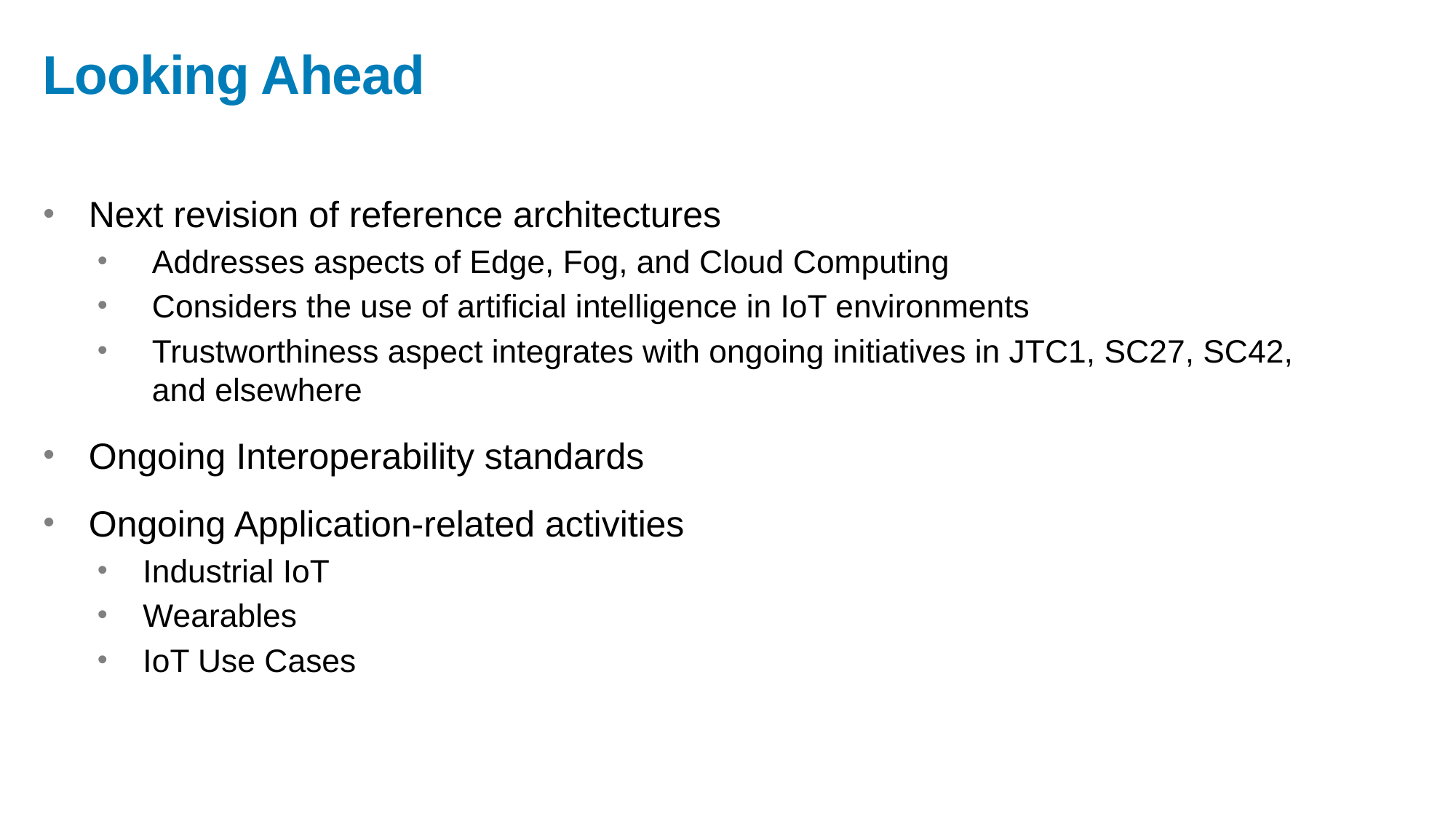

# Looking Ahead
Next revision of reference architectures
Addresses aspects of Edge, Fog, and Cloud Computing
Considers the use of artificial intelligence in IoT environments
Trustworthiness aspect integrates with ongoing initiatives in JTC1, SC27, SC42, and elsewhere
Ongoing Interoperability standards
Ongoing Application-related activities
Industrial IoT
Wearables
IoT Use Cases